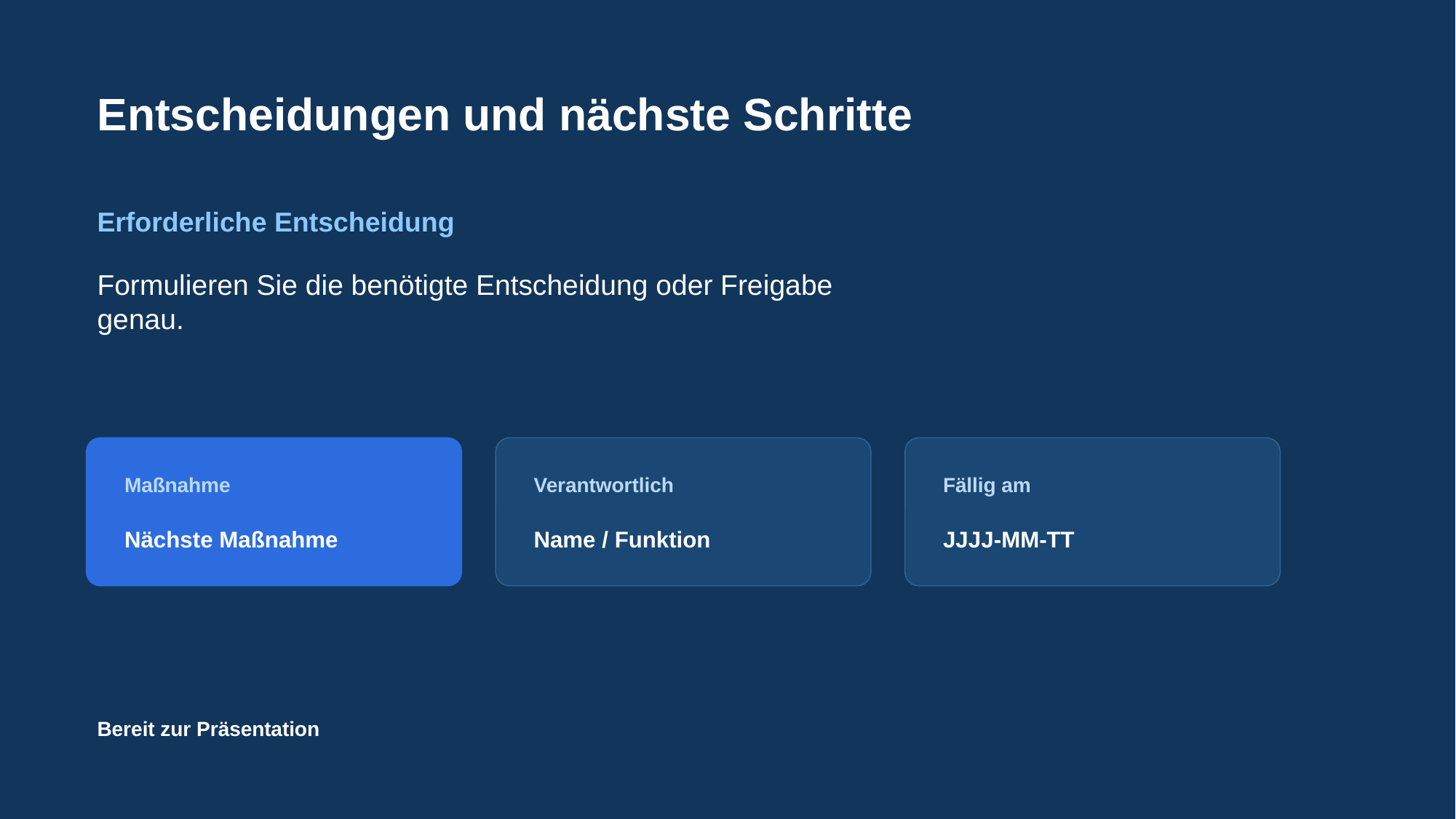

Entscheidungen und nächste Schritte
Erforderliche Entscheidung
Formulieren Sie die benötigte Entscheidung oder Freigabe genau.

Maßnahme
Verantwortlich
Fällig am
Nächste Maßnahme
Name / Funktion
JJJJ-MM-TT
Bereit zur Präsentation